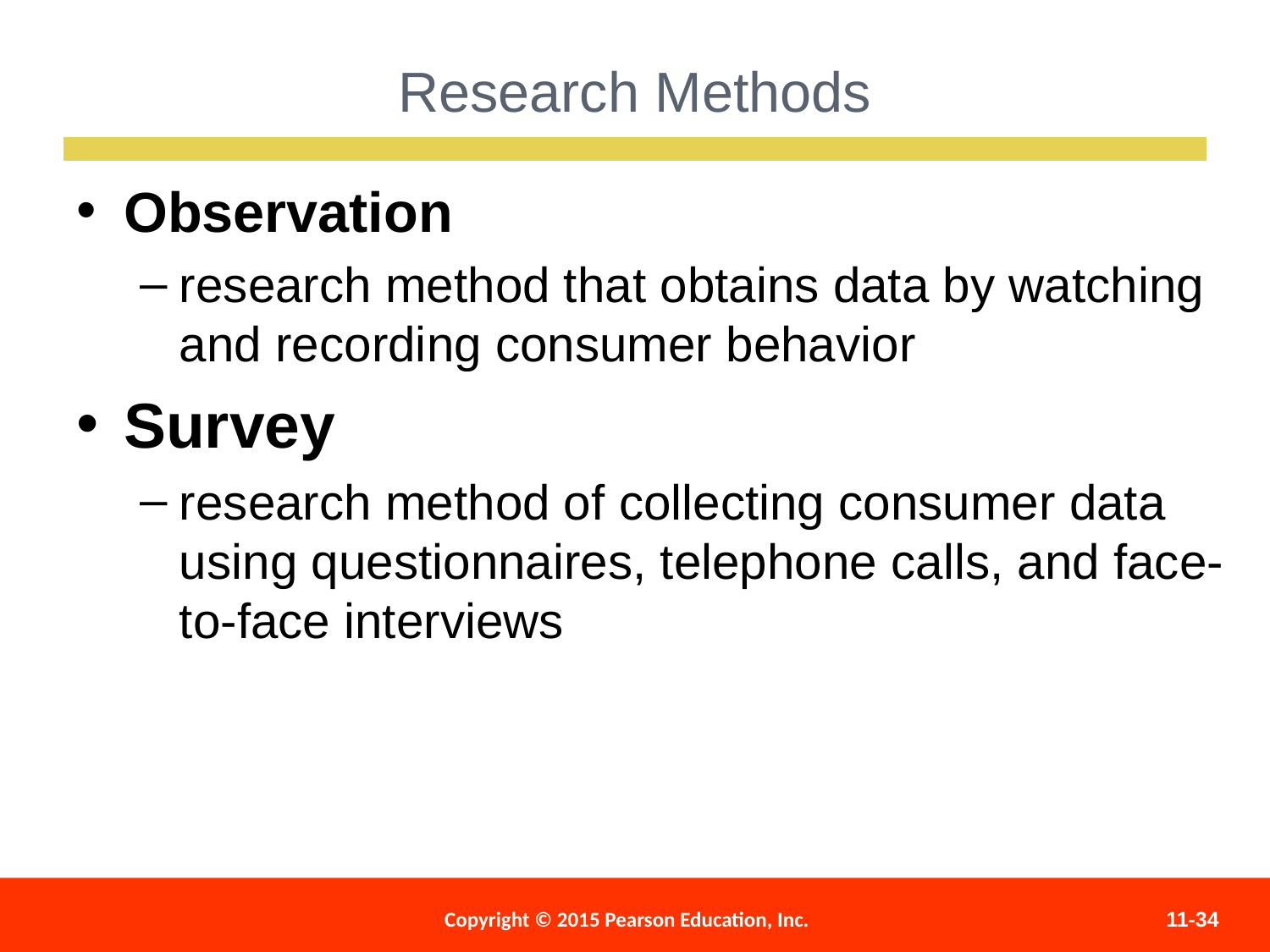

Research Methods
Observation
research method that obtains data by watching and recording consumer behavior
Survey
research method of collecting consumer data using questionnaires, telephone calls, and face-to-face interviews